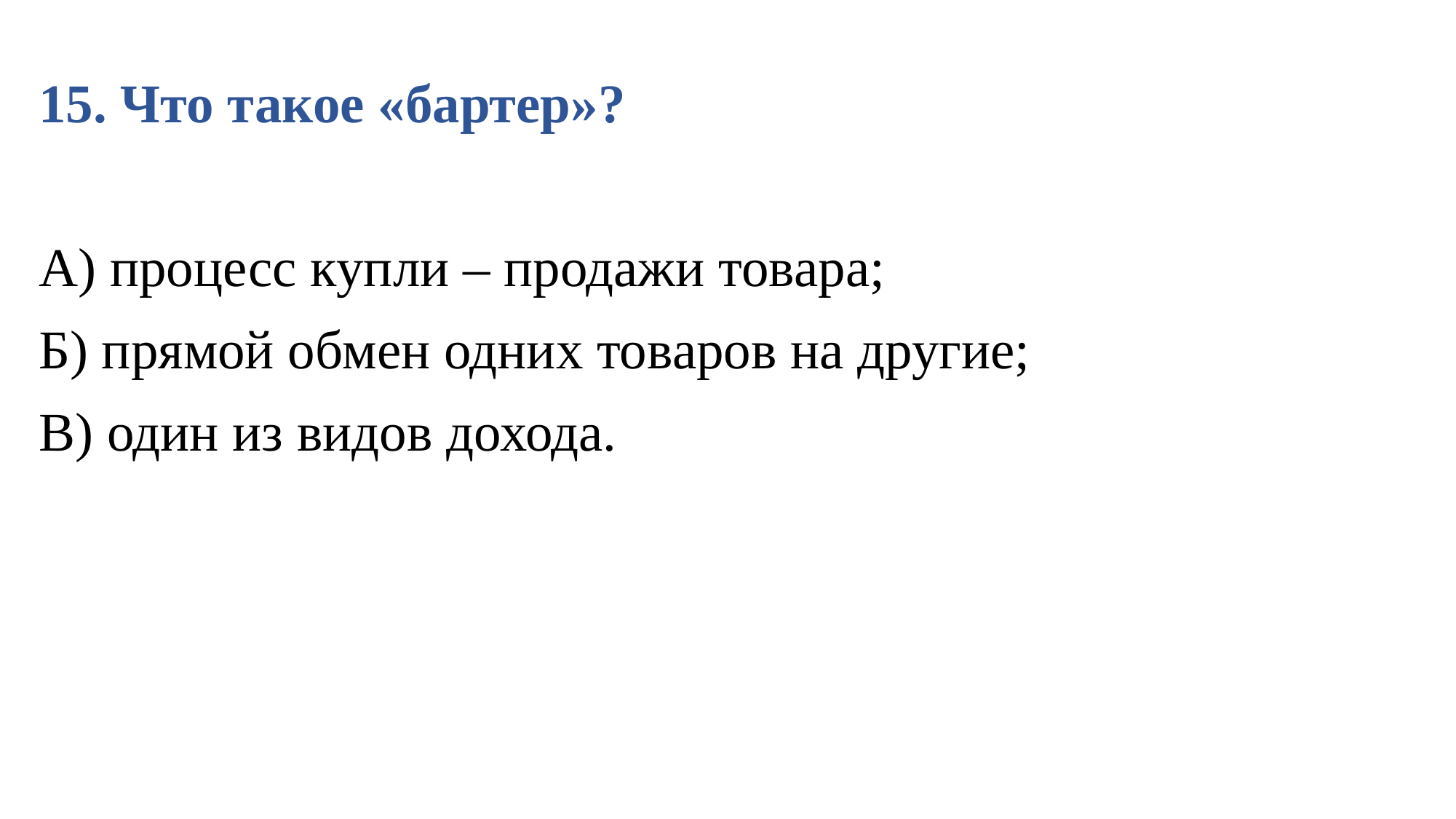

15. Что такое «бартер»?

А) процесс купли – продажи товара;
Б) прямой обмен одних товаров на другие;
В) один из видов дохода.